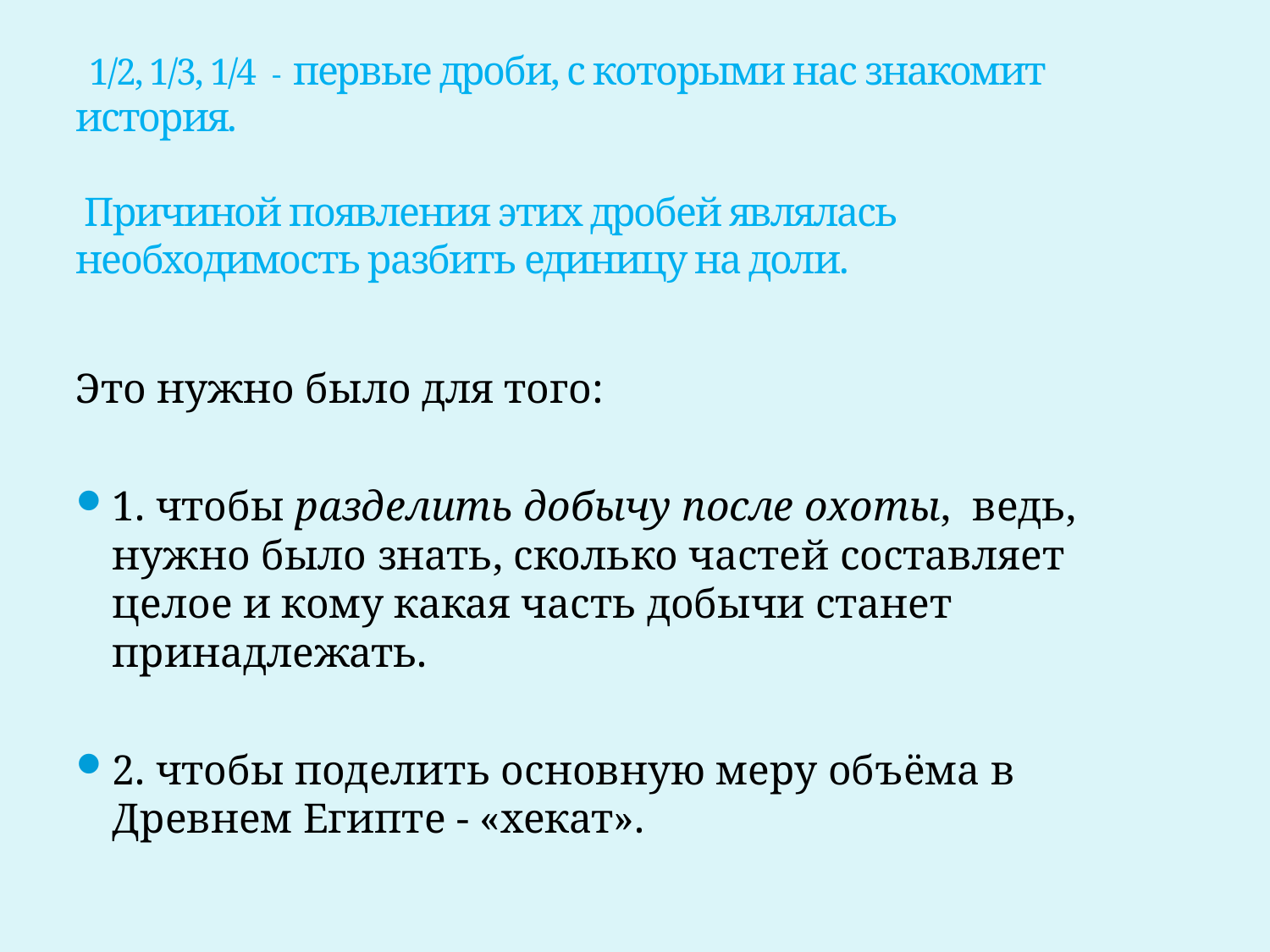

# 1/2, 1/3, 1/4  -  первые дроби, с которыми нас знакомит история. Причиной появления этих дробей являлась необходимость разбить единицу на доли.

Это нужно было для того:

1. чтобы разделить добычу после охоты,  ведь, нужно было знать, сколько частей составляет целое и кому какая часть добычи станет принадлежать.

2. чтобы поделить основную меру объёма в Древнем Египте - «хекат».